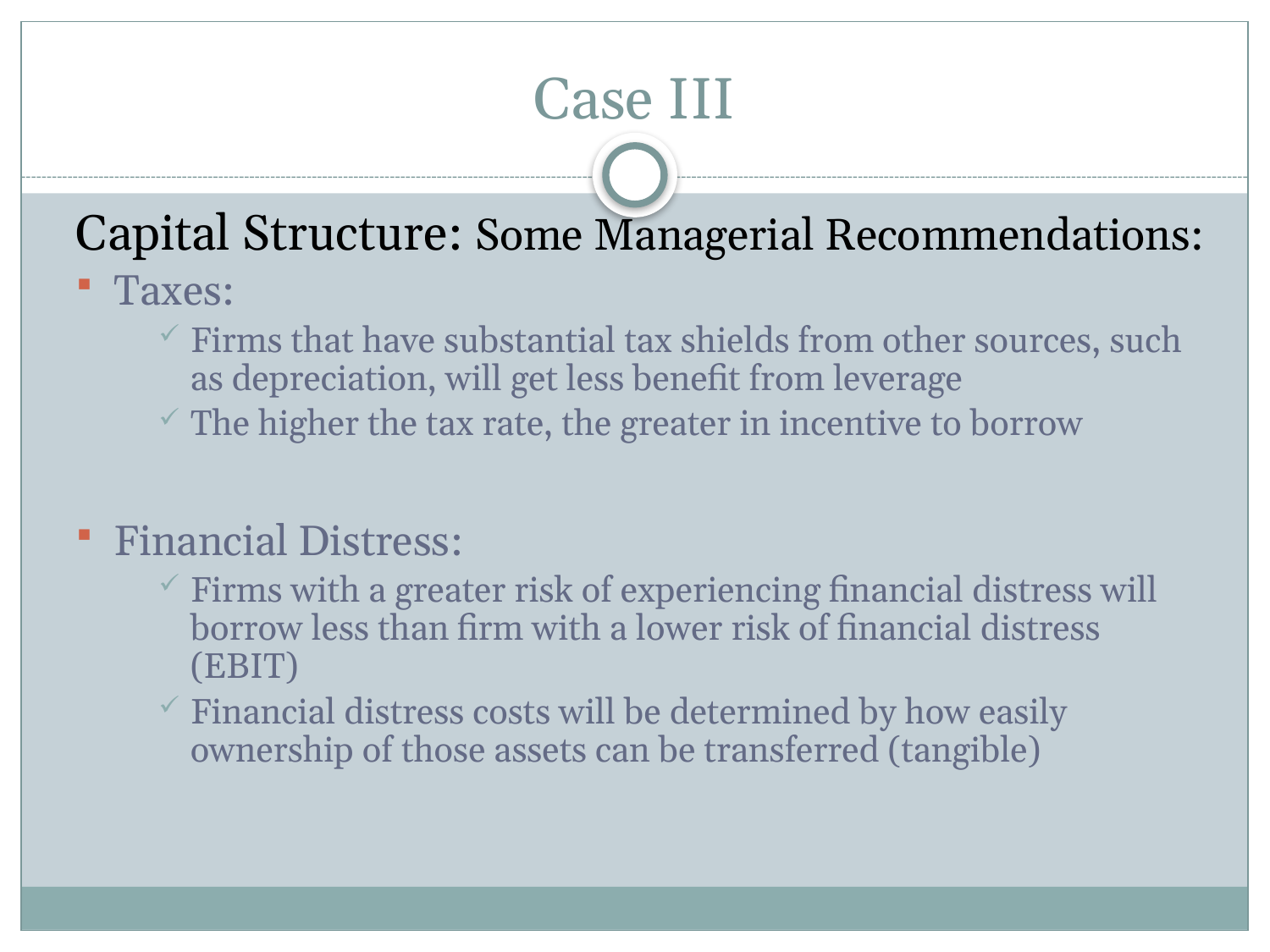

# Case III
Capital Structure: Some Managerial Recommendations:
Taxes:
Firms that have substantial tax shields from other sources, such as depreciation, will get less benefit from leverage
The higher the tax rate, the greater in incentive to borrow

Financial Distress:
Firms with a greater risk of experiencing financial distress will borrow less than firm with a lower risk of financial distress (EBIT)
Financial distress costs will be determined by how easily ownership of those assets can be transferred (tangible)